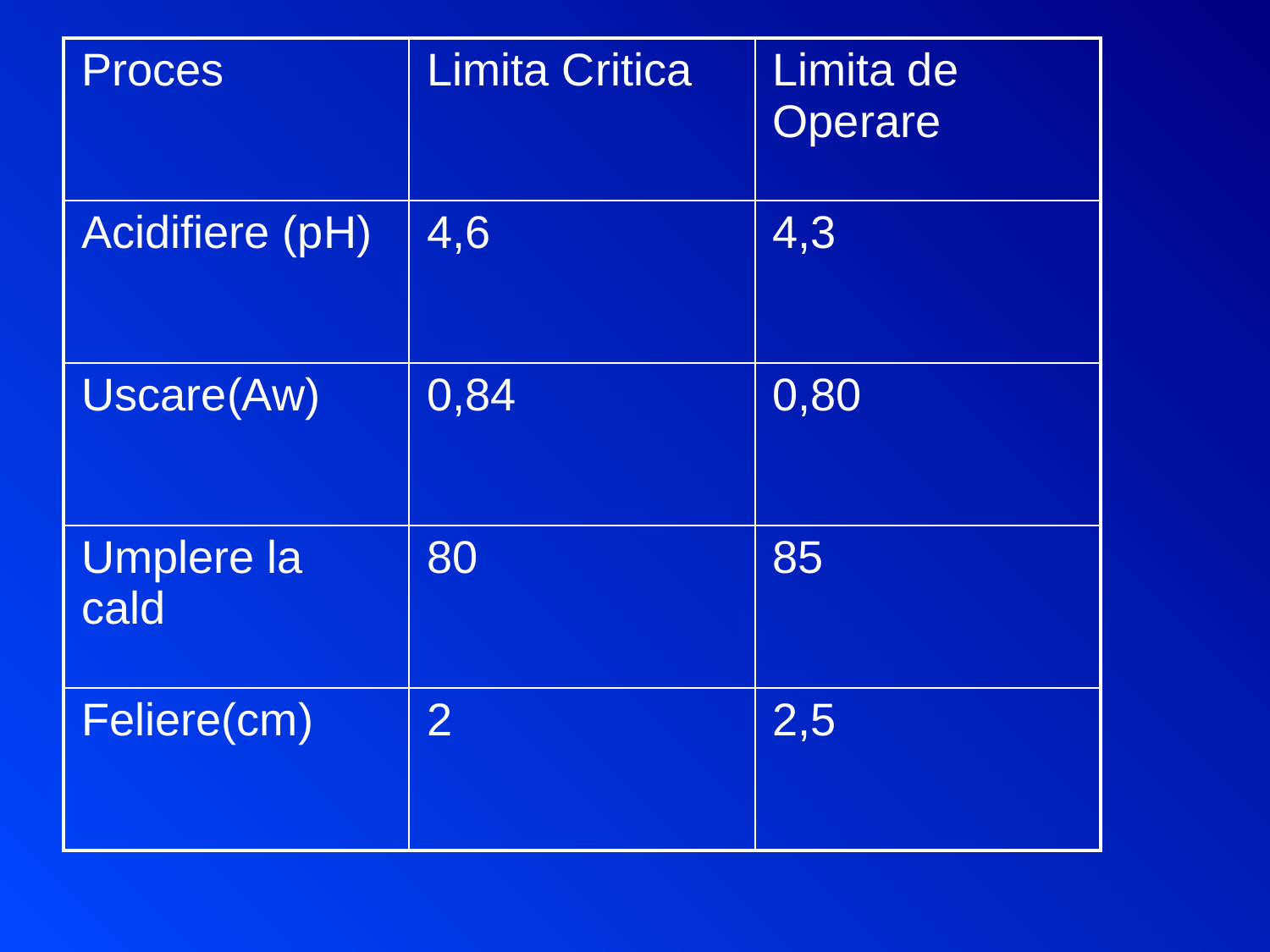

| Proces | Limita Critica | Limita de Operare |
| --- | --- | --- |
| Acidifiere (pH) | 4,6 | 4,3 |
| Uscare(Aw) | 0,84 | 0,80 |
| Umplere la cald | 80 | 85 |
| Feliere(cm) | 2 | 2,5 |